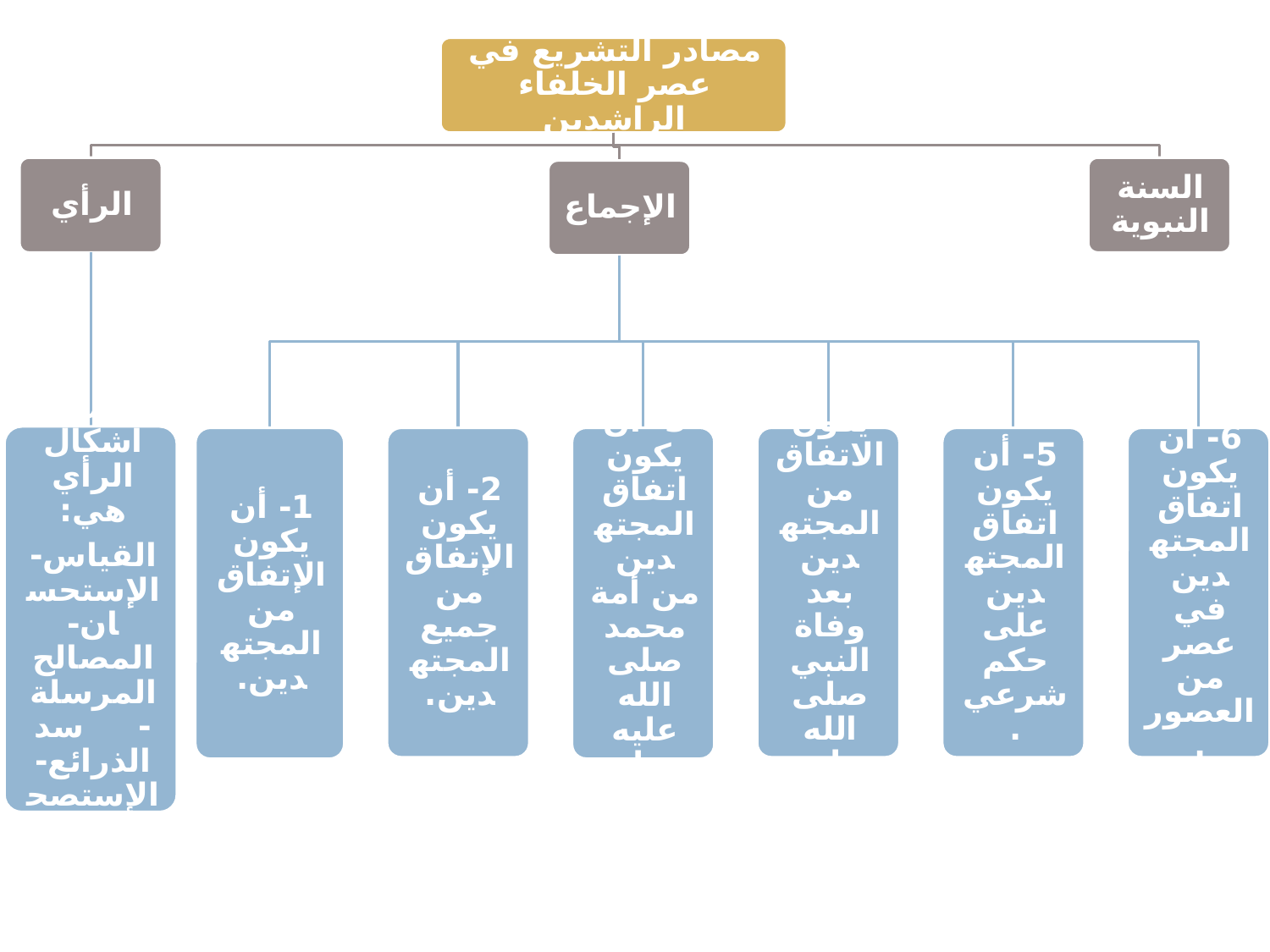

مصادر التشريع في عصر الخلفاء الراشدين
الرأي
ومن أشكال الرأي هي:
القياس-الإستحسان-المصالح المرسلة-     سد الذرائع- الإستصحاب
الإجماع
1- أن يكون الإتفاق من المجتهدين.
2- أن يكون الإتفاق من جميع المجتهدين.
3- أن يكون اتفاق المجتهدين من أمة محمد صلى الله عليه وسلم.
4- أن يكون الاتفاق من المجتهدين بعد وفاة النبي صلى الله عليه وسلم.
5- أن يكون اتفاق المجتهدين على حكم شرعي.
6- أن يكون اتفاق المجتهدين في عصر من العصور.
السنة النبوية